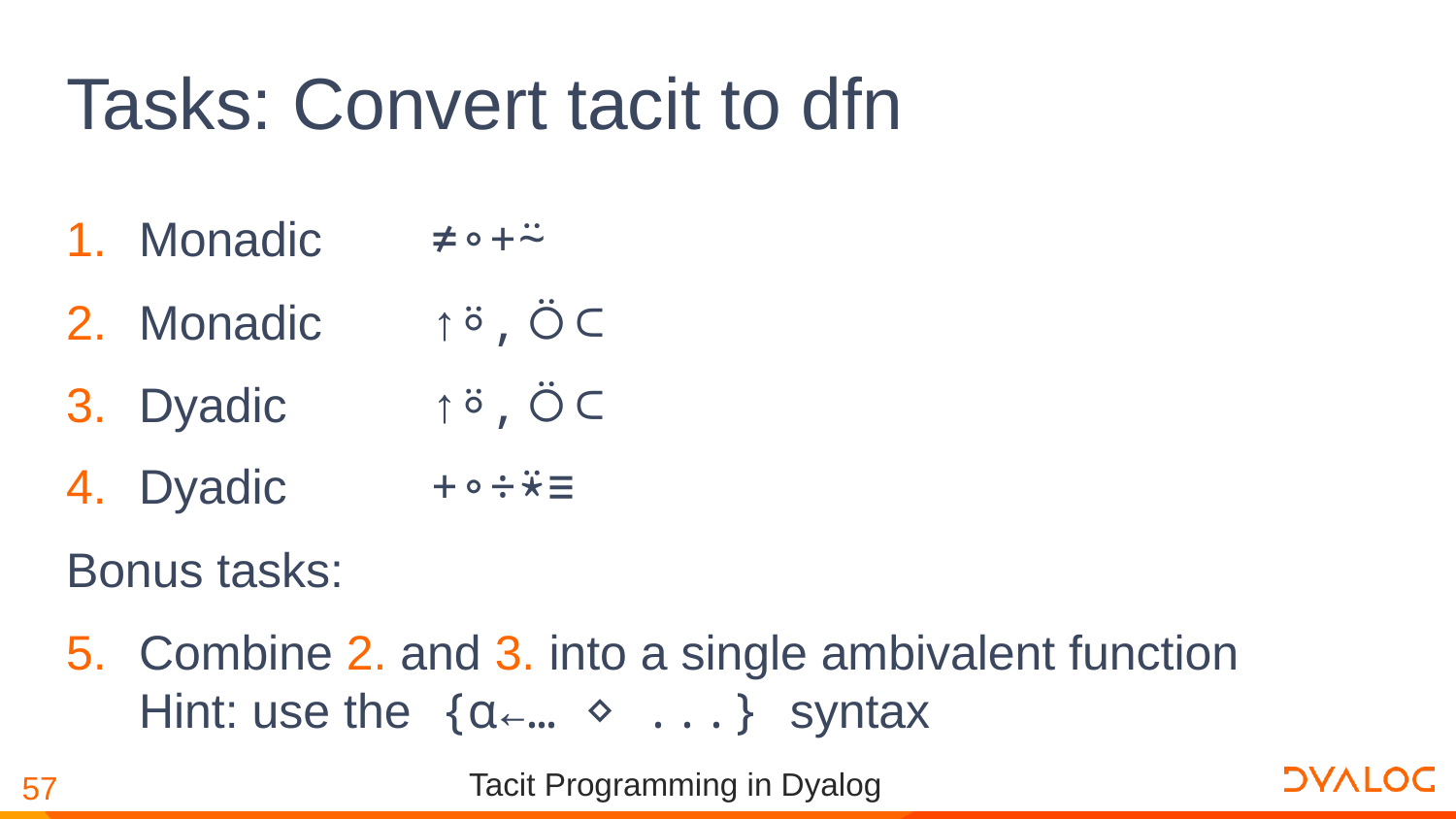

# Tasks: Convert tacit to dfn
Monadic	≠∘+⍨
Monadic	↑⍤,⍥⊂
Dyadic	↑⍤,⍥⊂
Dyadic	+∘÷⍣≡
Bonus tasks:
Combine 2. and 3. into a single ambivalent function
Hint: use the {⍺←… ⋄ ...} syntax